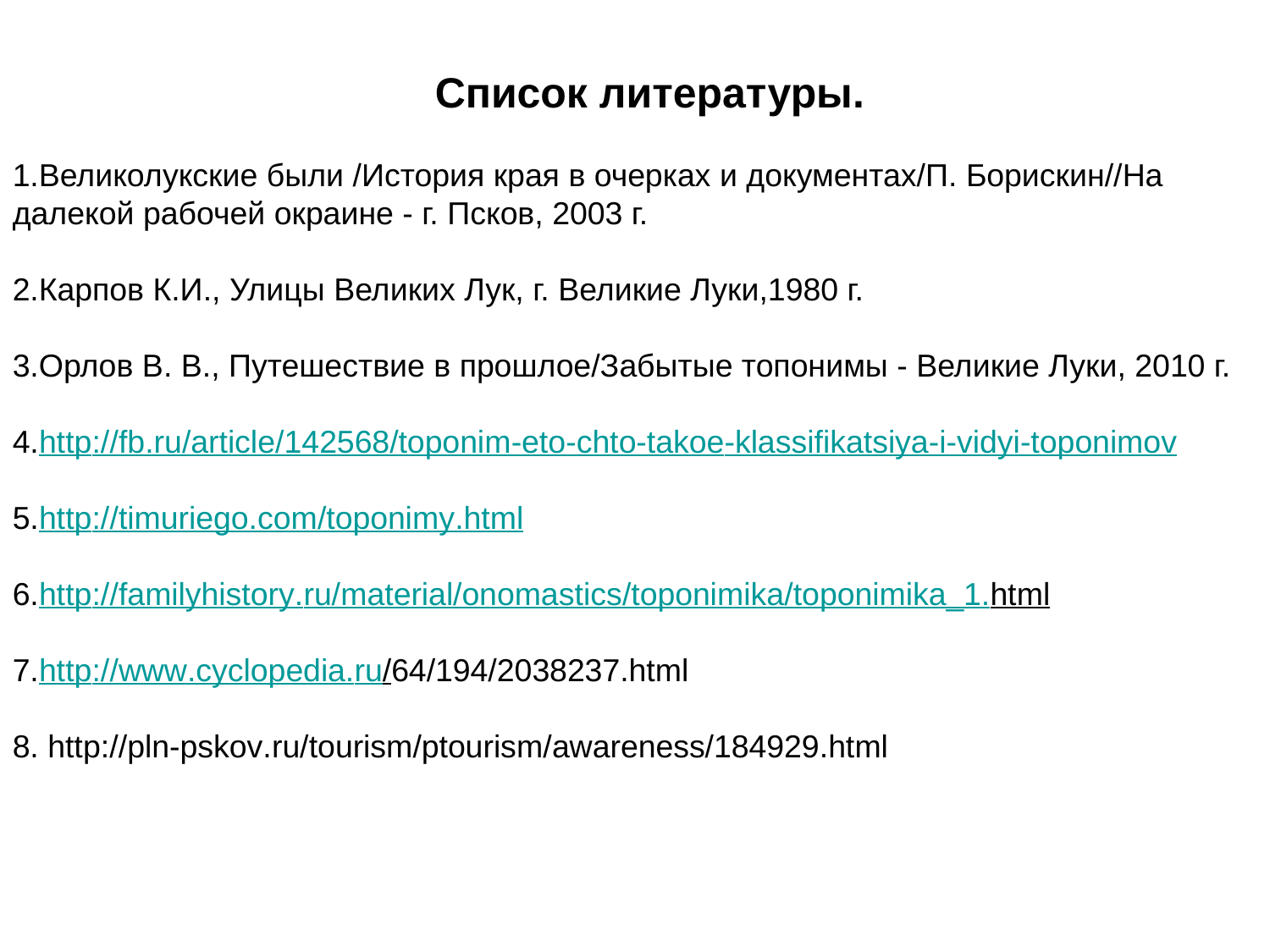

#
Список литературы.

1.Великолукские были /История края в очерках и документах/П. Борискин//На далекой рабочей окраине - г. Псков, 2003 г.

2.Карпов К.И., Улицы Великих Лук, г. Великие Луки,1980 г.

3.Орлов В. В., Путешествие в прошлое/Забытые топонимы - Великие Луки, 2010 г.

4.http://fb.ru/article/142568/toponim-eto-chto-takoe-klassifikatsiya-i-vidyi-toponimov

5.http://timuriego.com/toponimy.html

6.http://familyhistory.ru/material/onomastics/toponimika/toponimika_1.html

7.http://www.cyclopedia.ru/64/194/2038237.html

8. http://pln-pskov.ru/tourism/ptourism/awareness/184929.html